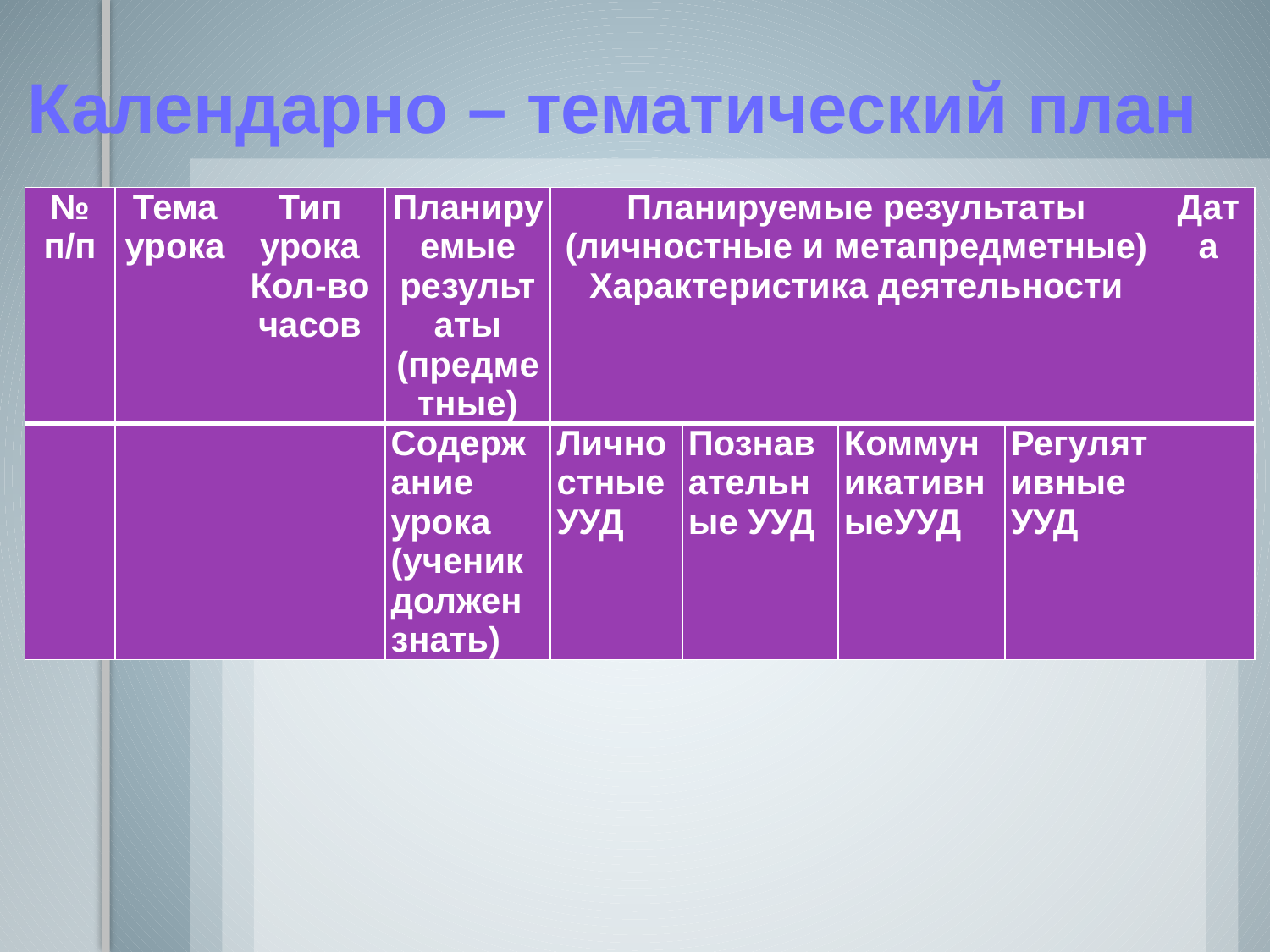

Календарно – тематический план
#
| № п/п | Тема урока | Тип урока Кол-во часов | Планируемые результаты (предметные) | Планируемые результаты (личностные и метапредметные) Характеристика деятельности |  |  |  | Дата |
| --- | --- | --- | --- | --- | --- | --- | --- | --- |
|  |  |  | Содержание урока (ученик должен знать) | Личностные УУД | Познавательные УУД | КоммуникативныеУУД | Регулятивные УУД |  |